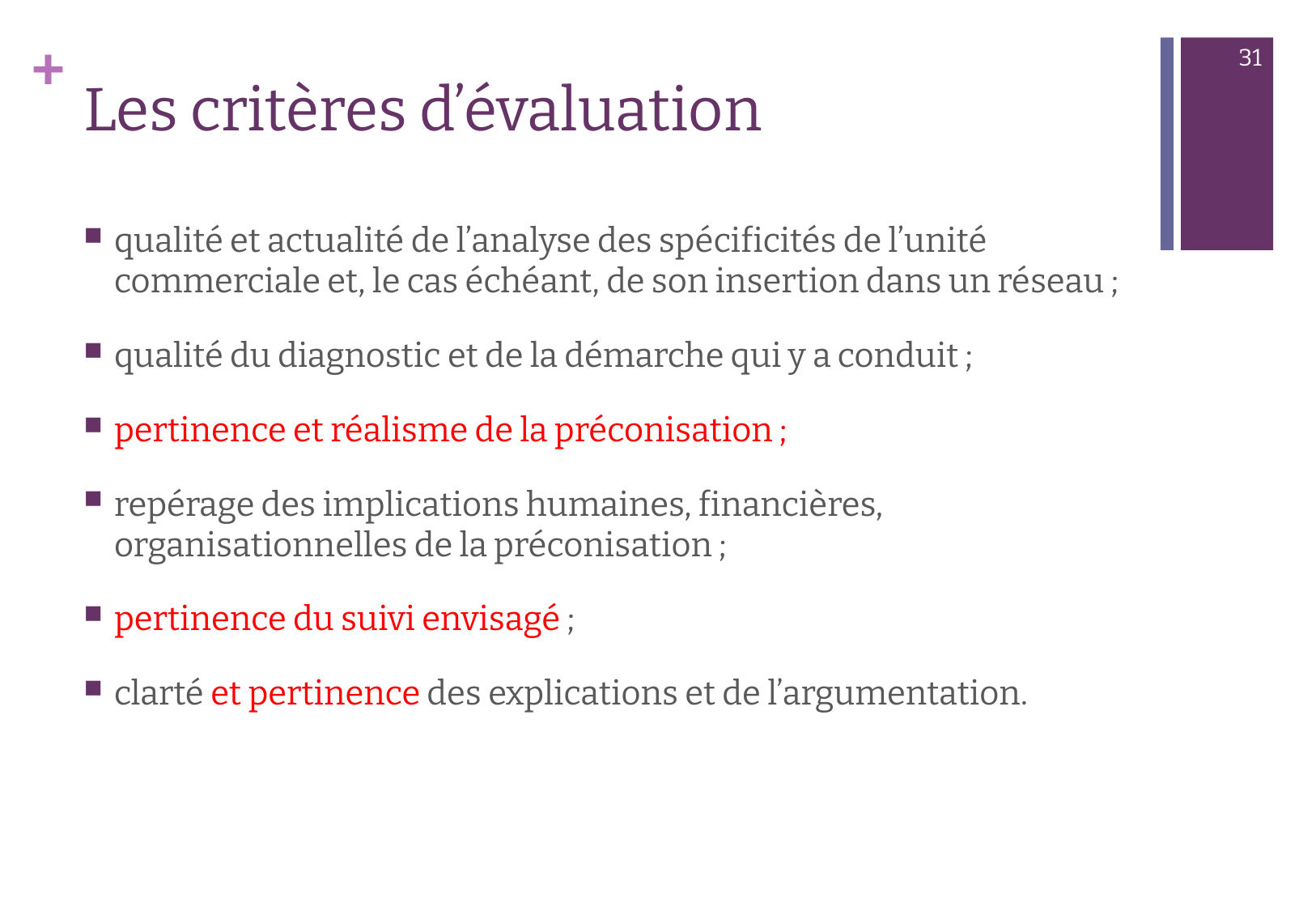

31
# Les critères d’évaluation
qualité et actualité de l’analyse des spécificités de l’unité commerciale et, le cas échéant, de son insertion dans un réseau ;
qualité du diagnostic et de la démarche qui y a conduit ;
pertinence et réalisme de la préconisation ;
repérage des implications humaines, financières, organisationnelles de la préconisation ;
pertinence du suivi envisagé ;
clarté et pertinence des explications et de l’argumentation.